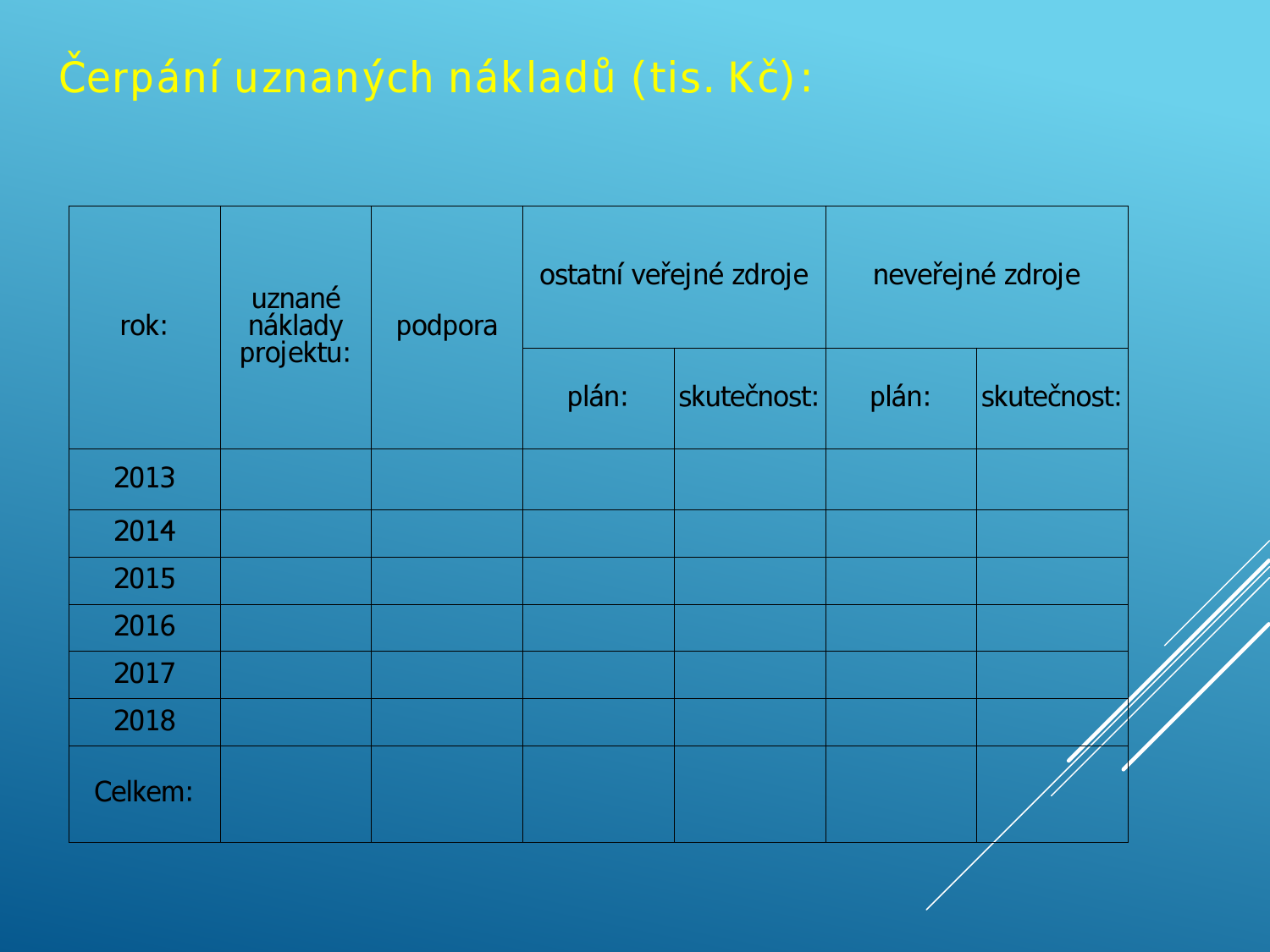

Čerpání uznaných nákladů (tis. Kč):
| rok: | uznané náklady projektu: | podpora | ostatní veřejné zdroje |  | neveřejné zdroje |  |
| --- | --- | --- | --- | --- | --- | --- |
|  |  |  | plán: | skutečnost: | plán: | skutečnost: |
| 2013 |  |  |  |  |  |  |
| 2014 |  |  |  |  |  |  |
| 2015 |  |  |  |  |  |  |
| 2016 |  |  |  |  |  |  |
| 2017 |  |  |  |  |  |  |
| 2018 |  |  |  |  |  |  |
| Celkem: |  |  |  |  |  |  |